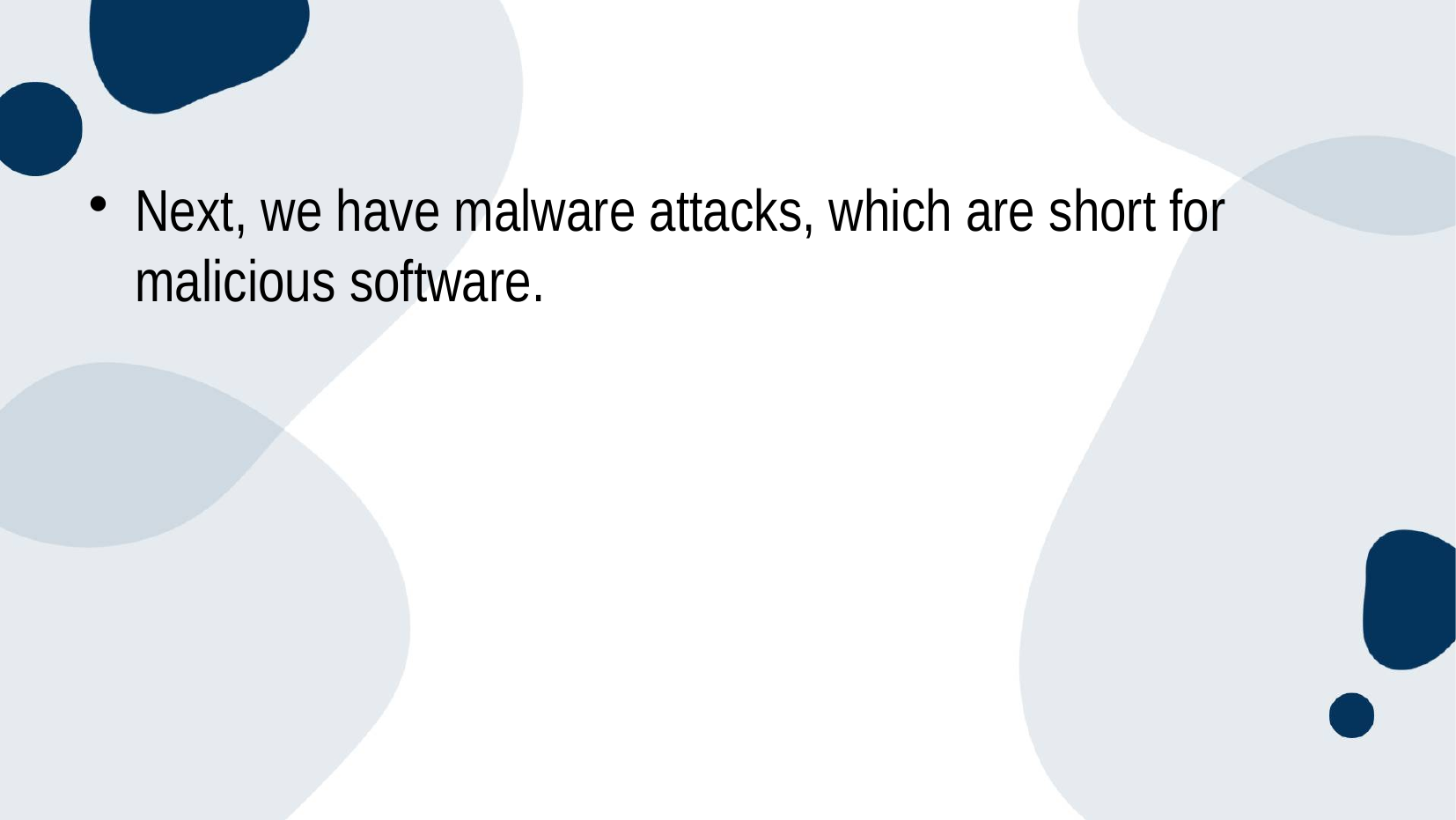

#
Next, we have malware attacks, which are short for malicious software.